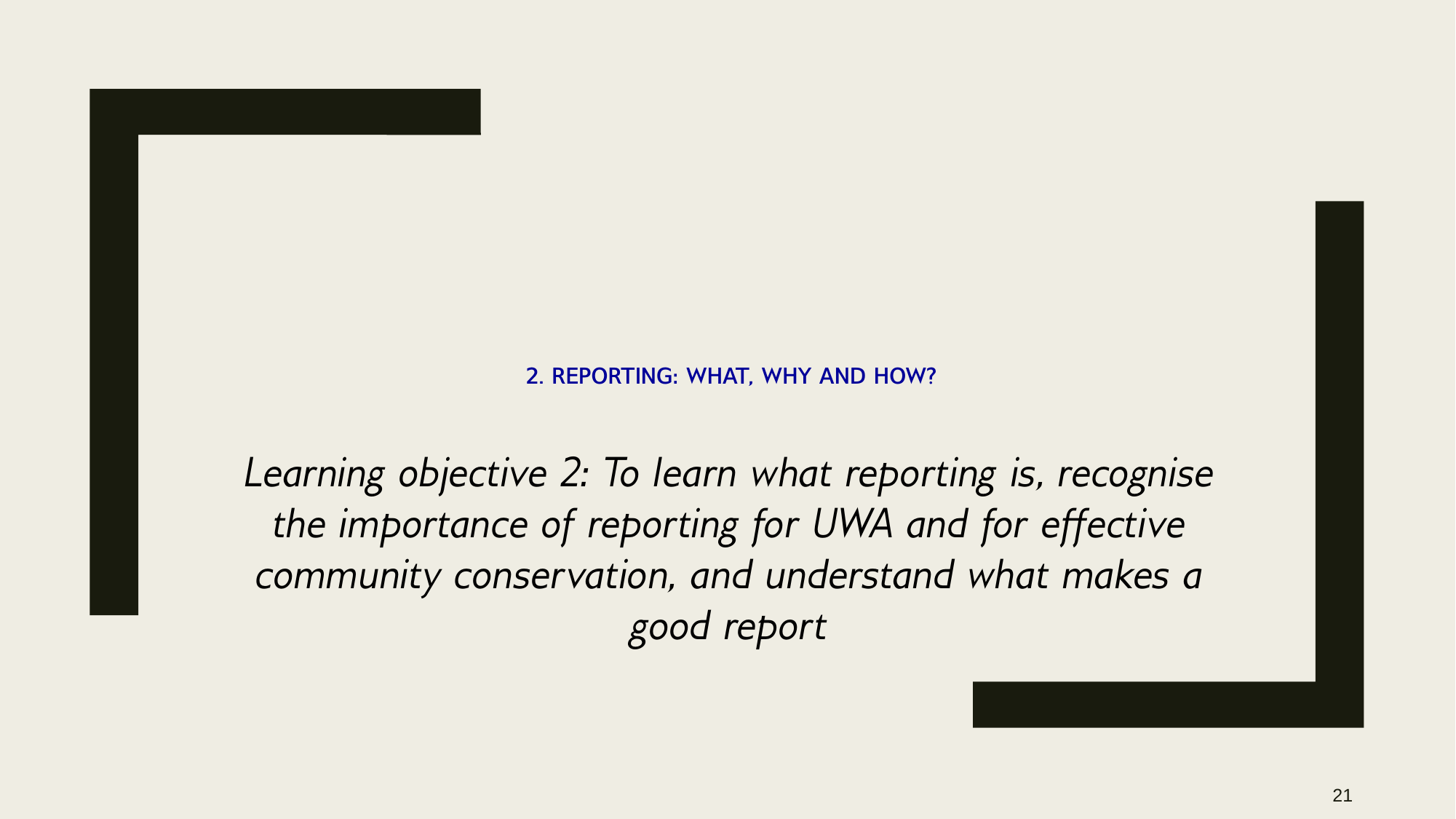

# 2. Reporting: what, why and how?
Learning objective 2: To learn what reporting is, recognise the importance of reporting for UWA and for effective community conservation, and understand what makes a good report

21